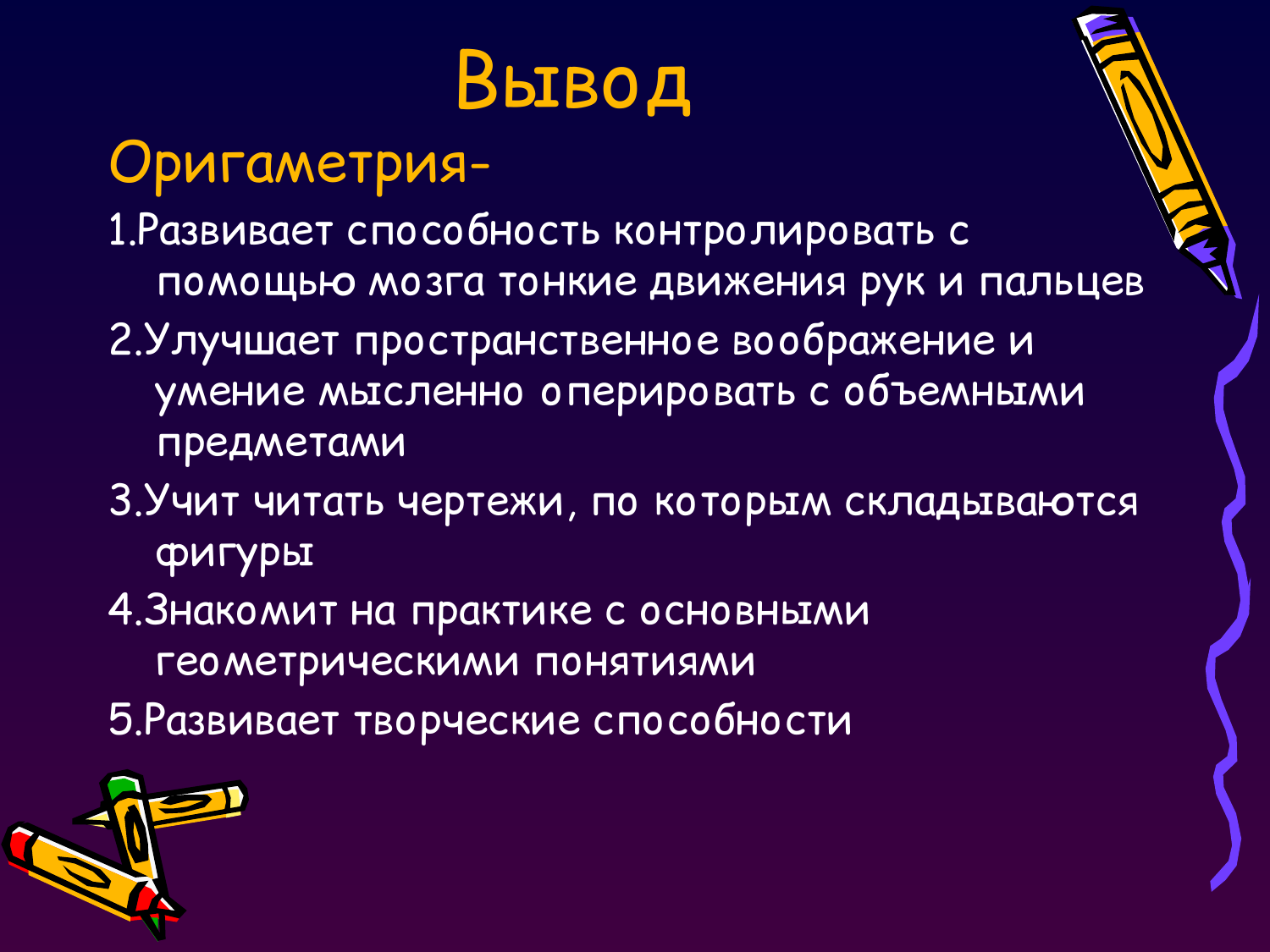

Вывод
Оригаметрия-
1.Развивает способность контролировать с помощью мозга тонкие движения рук и пальцев
2.Улучшает пространственное воображение и умение мысленно оперировать с объемными предметами
3.Учит читать чертежи, по которым складываются фигуры
4.Знакомит на практике с основными геометрическими понятиями
5.Развивает творческие способности